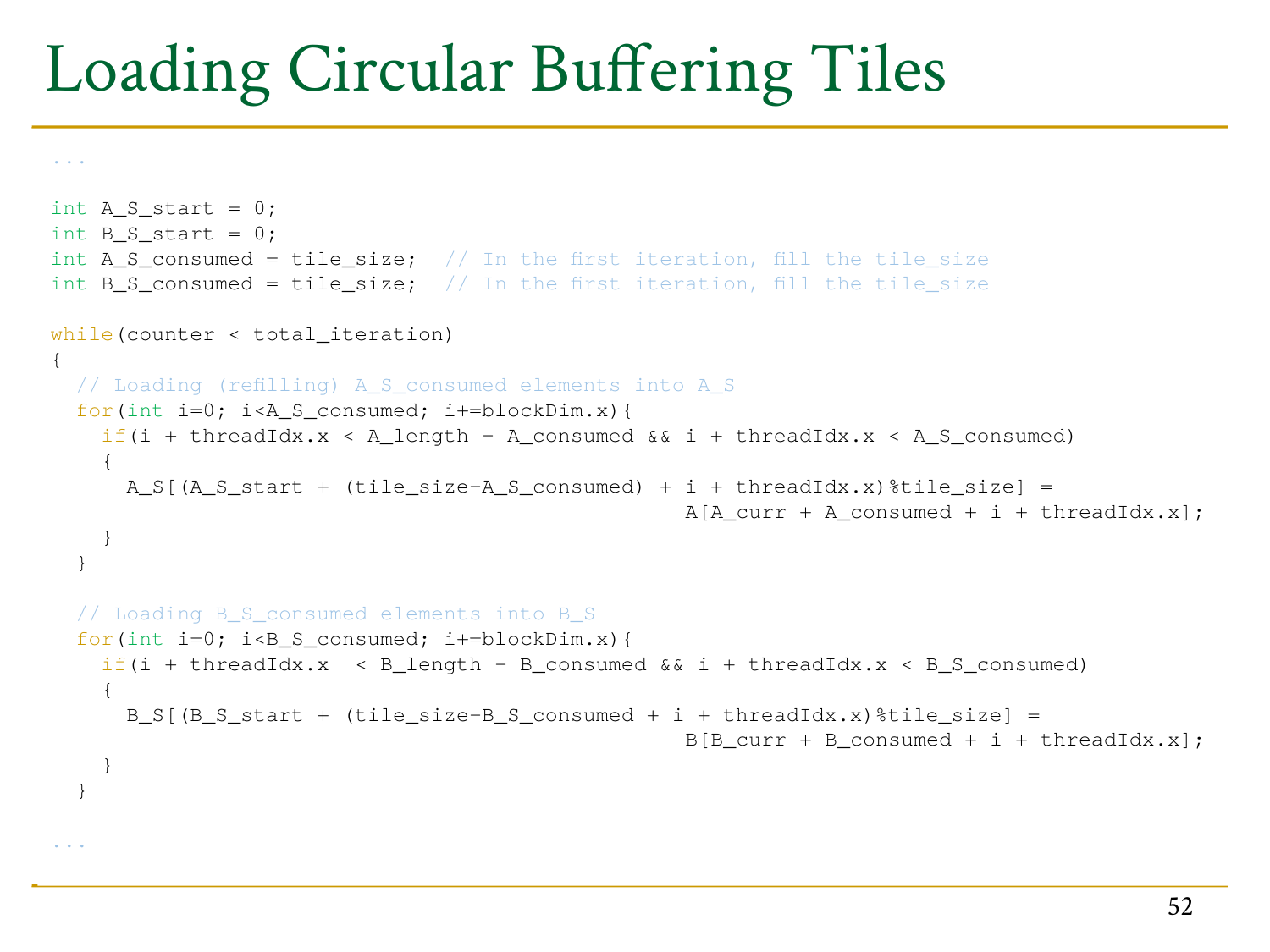

# Loading Circular Buffering Tiles
...

int A_S_start = 0;
int B_S_start = 0;
int A_S_consumed = tile_size;  // In the first iteration, fill the tile_size
int B_S_consumed = tile_size;  // In the first iteration, fill the tile_size

while(counter < total_iteration)
{
  // Loading (refilling) A_S_consumed elements into A_S
  for(int i=0; i<A_S_consumed; i+=blockDim.x){
    if(i + threadIdx.x < A_length - A_consumed && i + threadIdx.x < A_S_consumed)
    {
      A_S[(A_S_start + (tile_size-A_S_consumed) + i + threadIdx.x)%tile_size] =
			 	          A[A_curr + A_consumed + i + threadIdx.x];
    }
  }

  // Loading B_S_consumed elements into B_S
  for(int i=0; i<B_S_consumed; i+=blockDim.x){
    if(i + threadIdx.x  < B_length - B_consumed && i + threadIdx.x < B_S_consumed)
    {
      B_S[(B_S_start + (tile_size-B_S_consumed + i + threadIdx.x)%tile_size] =
				          B[B_curr + B_consumed + i + threadIdx.x];
    }
  }

...
52